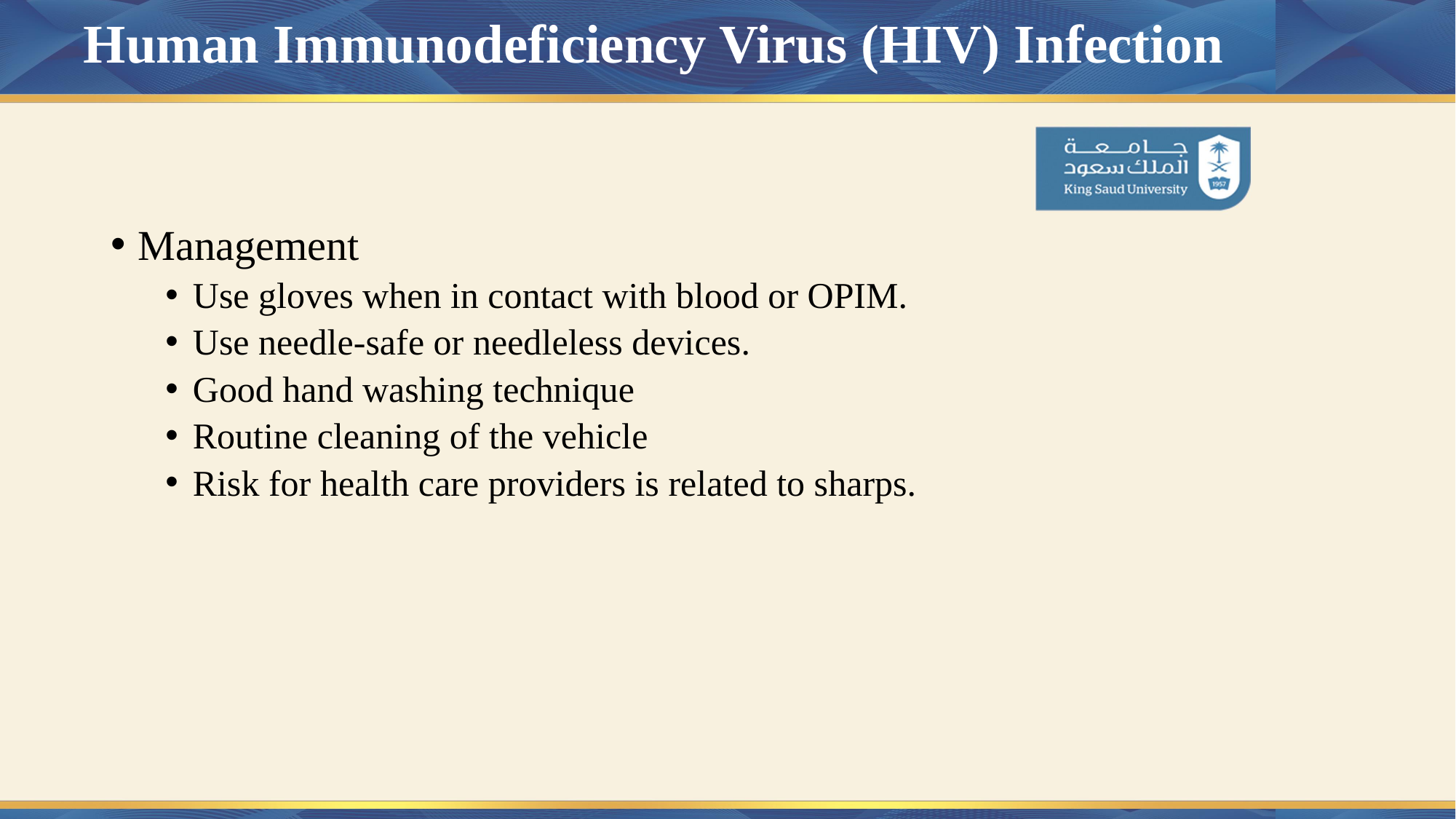

# Human Immunodeficiency Virus (HIV) Infection
Management
Use gloves when in contact with blood or OPIM.
Use needle-safe or needleless devices.
Good hand washing technique
Routine cleaning of the vehicle
Risk for health care providers is related to sharps.